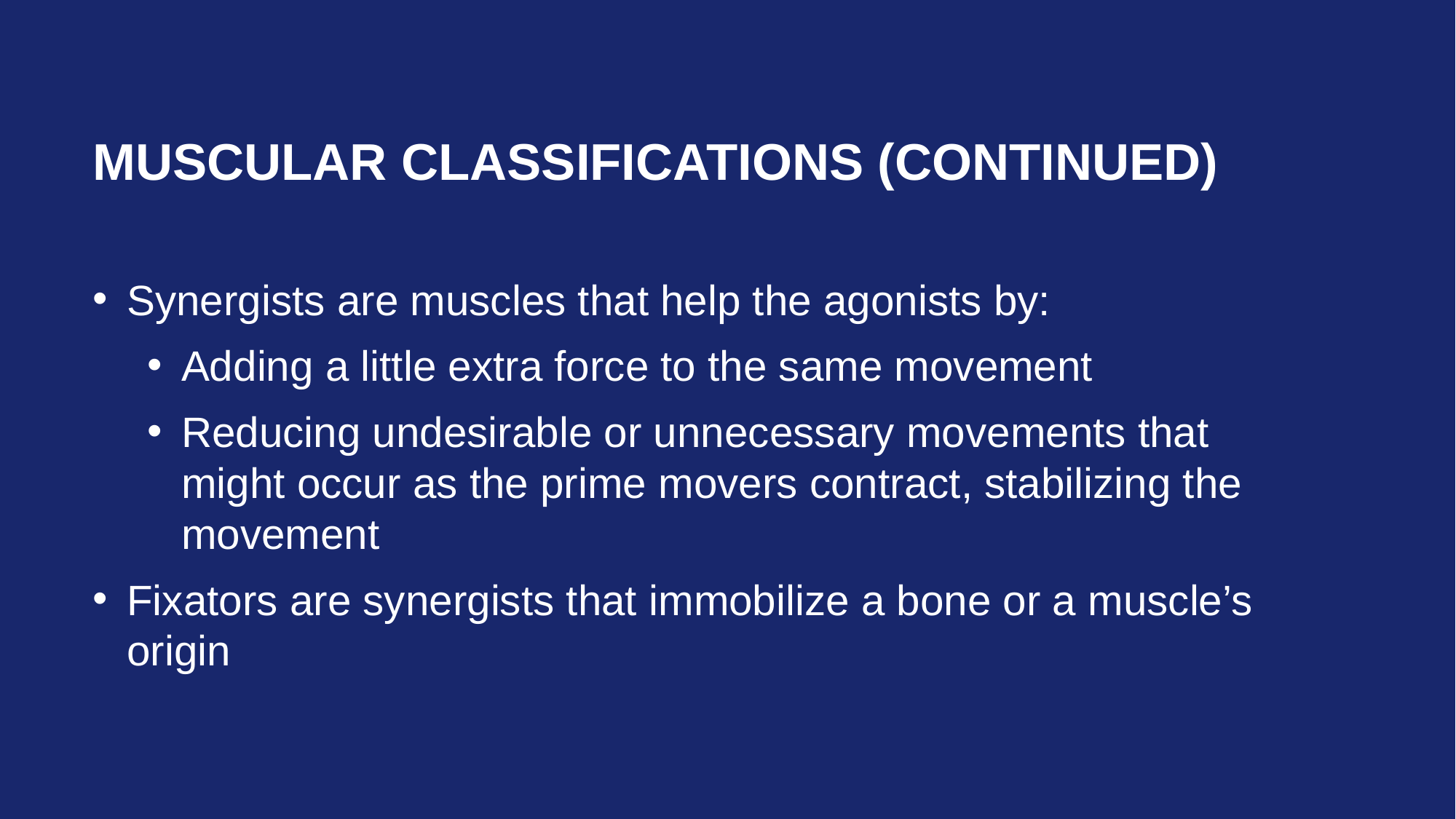

# Muscular classifications (continued)
Synergists are muscles that help the agonists by:
Adding a little extra force to the same movement
Reducing undesirable or unnecessary movements that might occur as the prime movers contract, stabilizing the movement
Fixators are synergists that immobilize a bone or a muscle’s origin